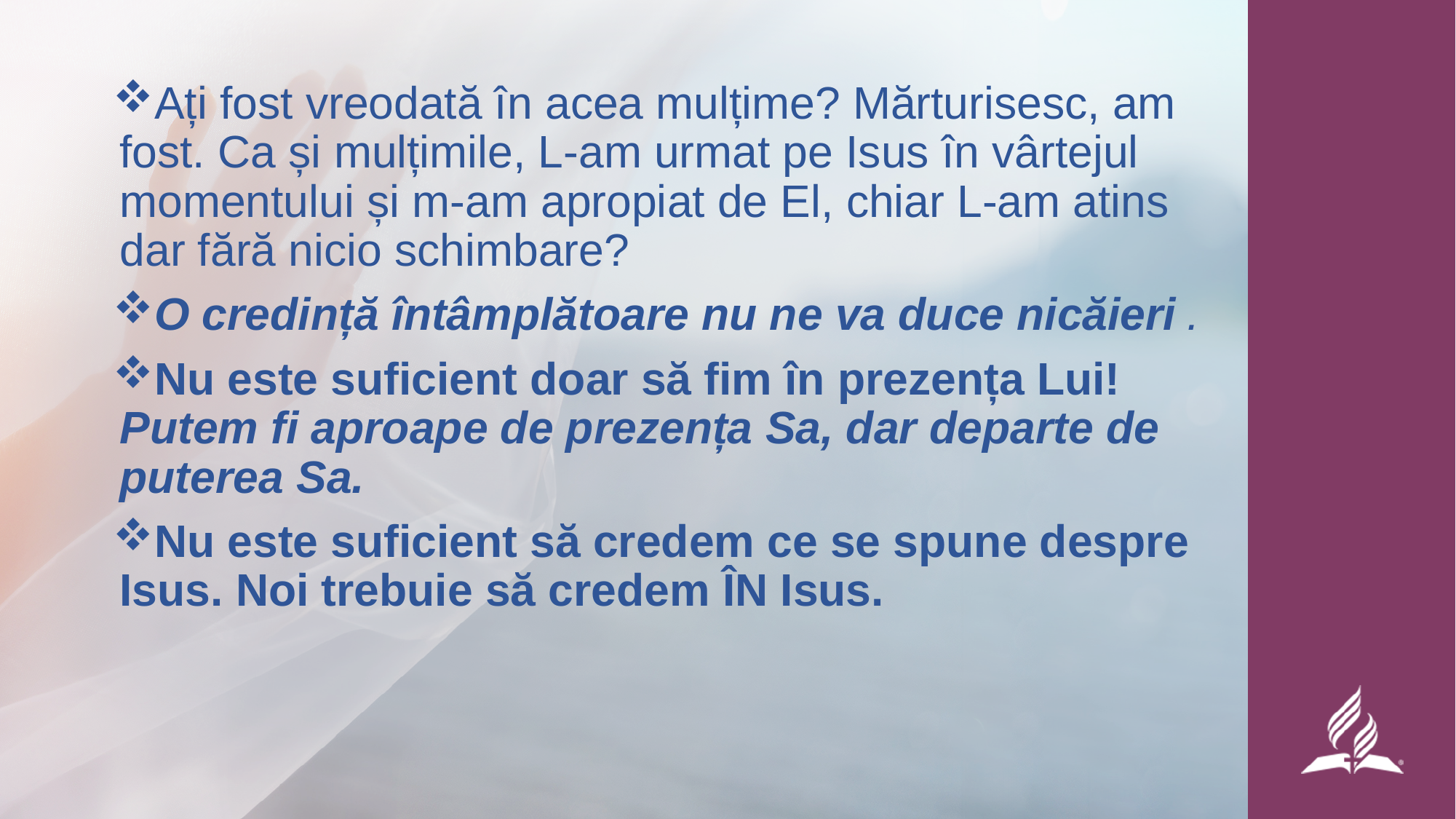

Ați fost vreodată în acea mulțime? Mărturisesc, am fost. Ca și mulțimile, L-am urmat pe Isus în vârtejul momentului și m-am apropiat de El, chiar L-am atins dar fără nicio schimbare?
O credință întâmplătoare nu ne va duce nicăieri .
Nu este suficient doar să fim în prezența Lui! Putem fi aproape de prezența Sa, dar departe de puterea Sa.
Nu este suficient să credem ce se spune despre Isus. Noi trebuie să credem ÎN Isus.